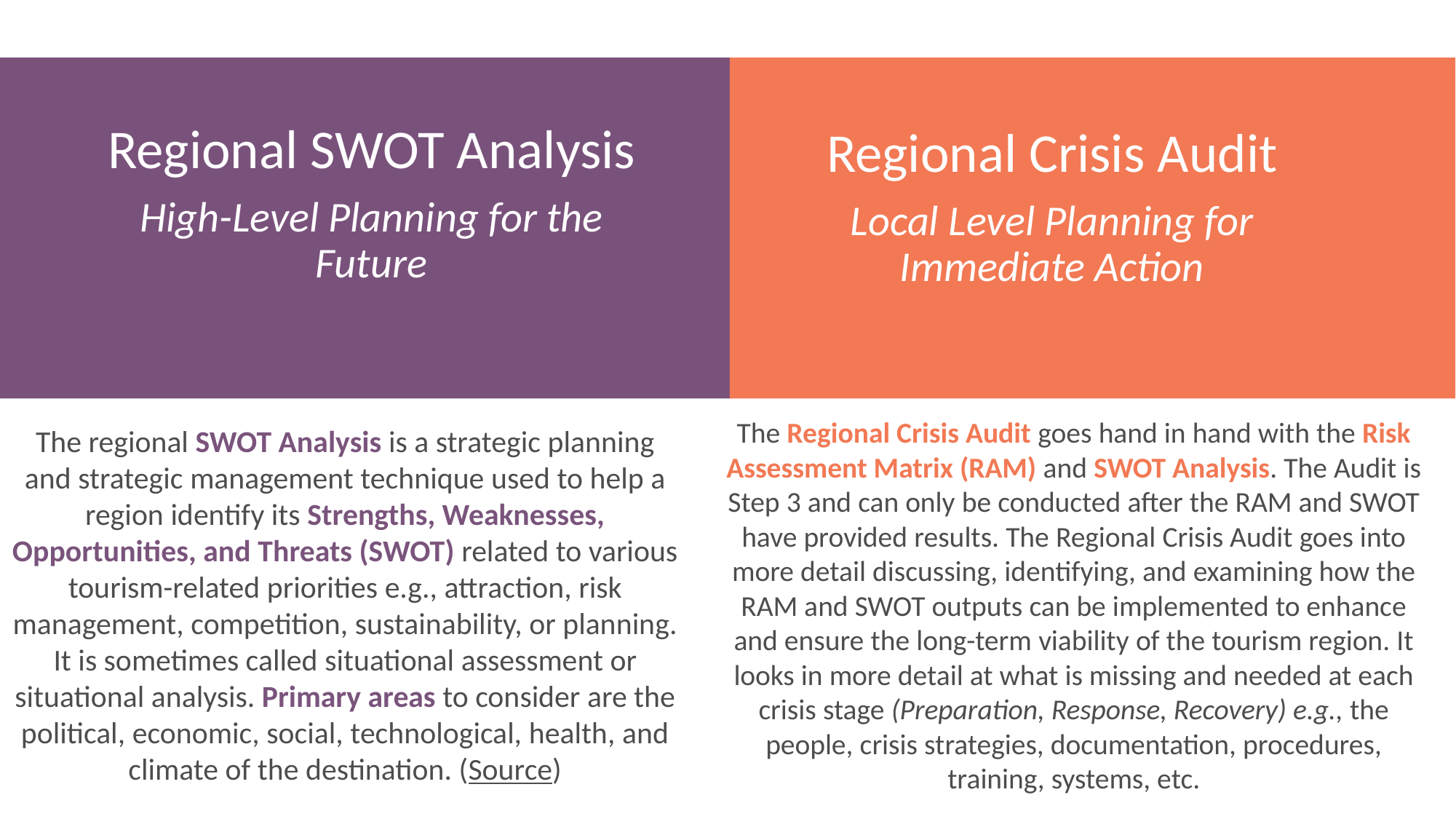

Regional SWOT Analysis
High-Level Planning for the Future
Regional Crisis Audit
Local Level Planning for Immediate Action
The regional SWOT Analysis is a strategic planning and strategic management technique used to help a region identify its Strengths, Weaknesses, Opportunities, and Threats (SWOT) related to various tourism-related priorities e.g., attraction, risk management, competition, sustainability, or planning. It is sometimes called situational assessment or situational analysis. Primary areas to consider are the political, economic, social, technological, health, and climate of the destination. (Source)
The Regional Crisis Audit goes hand in hand with the Risk Assessment Matrix (RAM) and SWOT Analysis. The Audit is Step 3 and can only be conducted after the RAM and SWOT have provided results. The Regional Crisis Audit goes into more detail discussing, identifying, and examining how the RAM and SWOT outputs can be implemented to enhance and ensure the long-term viability of the tourism region. It looks in more detail at what is missing and needed at each crisis stage (Preparation, Response, Recovery) e.g., the people, crisis strategies, documentation, procedures, training, systems, etc.